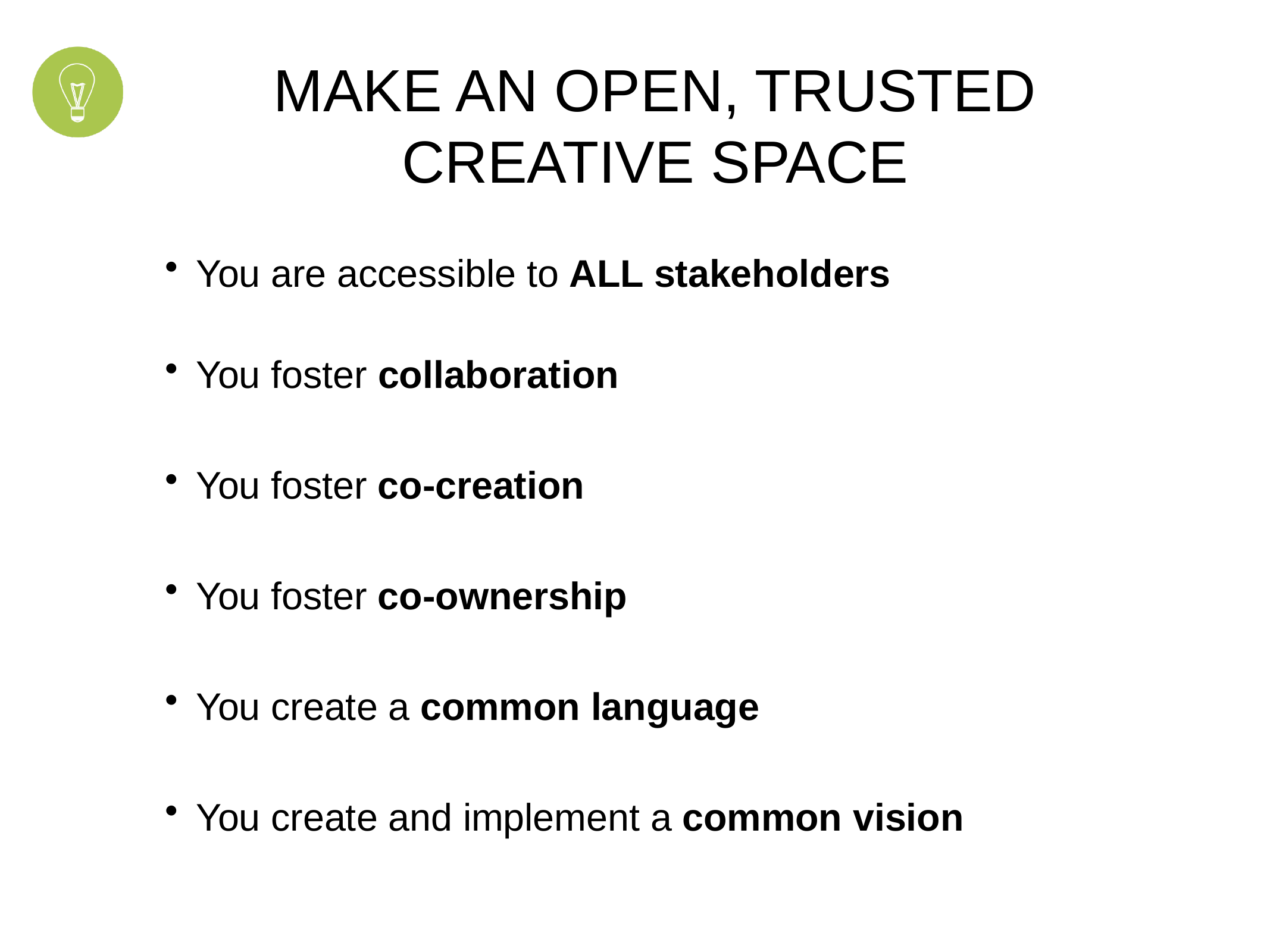

# MAKE AN OPEN, TRUSTED CREATIVE SPACE
You are accessible to ALL stakeholders
You foster collaboration
You foster co-creation
You foster co-ownership
You create a common language
You create and implement a common vision